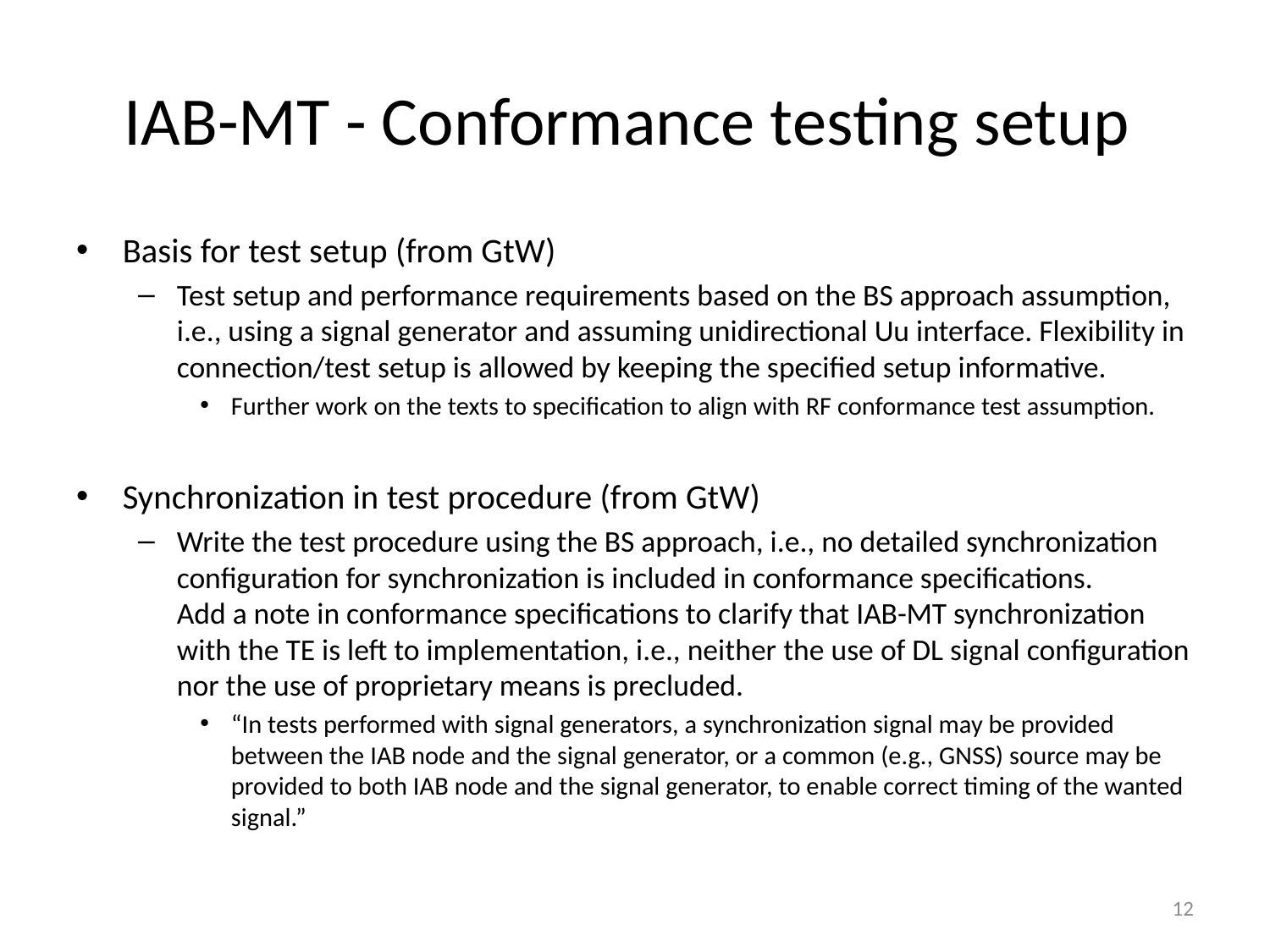

# IAB-MT - Conformance testing setup
Basis for test setup (from GtW)
Test setup and performance requirements based on the BS approach assumption, i.e., using a signal generator and assuming unidirectional Uu interface. Flexibility in connection/test setup is allowed by keeping the specified setup informative.
Further work on the texts to specification to align with RF conformance test assumption.

Synchronization in test procedure (from GtW)
Write the test procedure using the BS approach, i.e., no detailed synchronization configuration for synchronization is included in conformance specifications.
Add a note in conformance specifications to clarify that IAB-MT synchronization with the TE is left to implementation, i.e., neither the use of DL signal configuration nor the use of proprietary means is precluded.
“In tests performed with signal generators, a synchronization signal may be provided between the IAB node and the signal generator, or a common (e.g., GNSS) source may be provided to both IAB node and the signal generator, to enable correct timing of the wanted signal.”
12